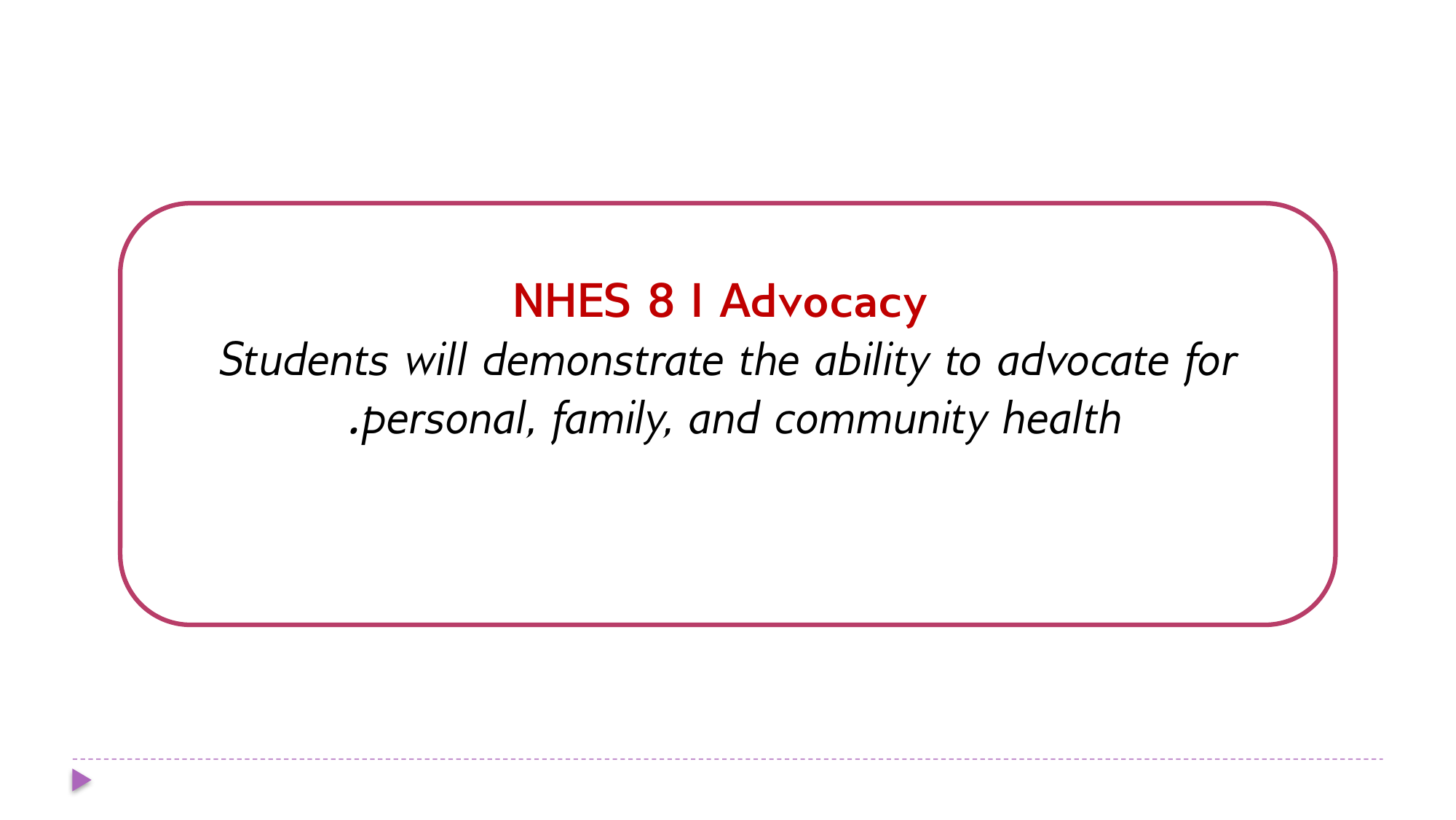

NHES 8 I Advocacy
Students will demonstrate the ability to advocate for personal, family, and community health.